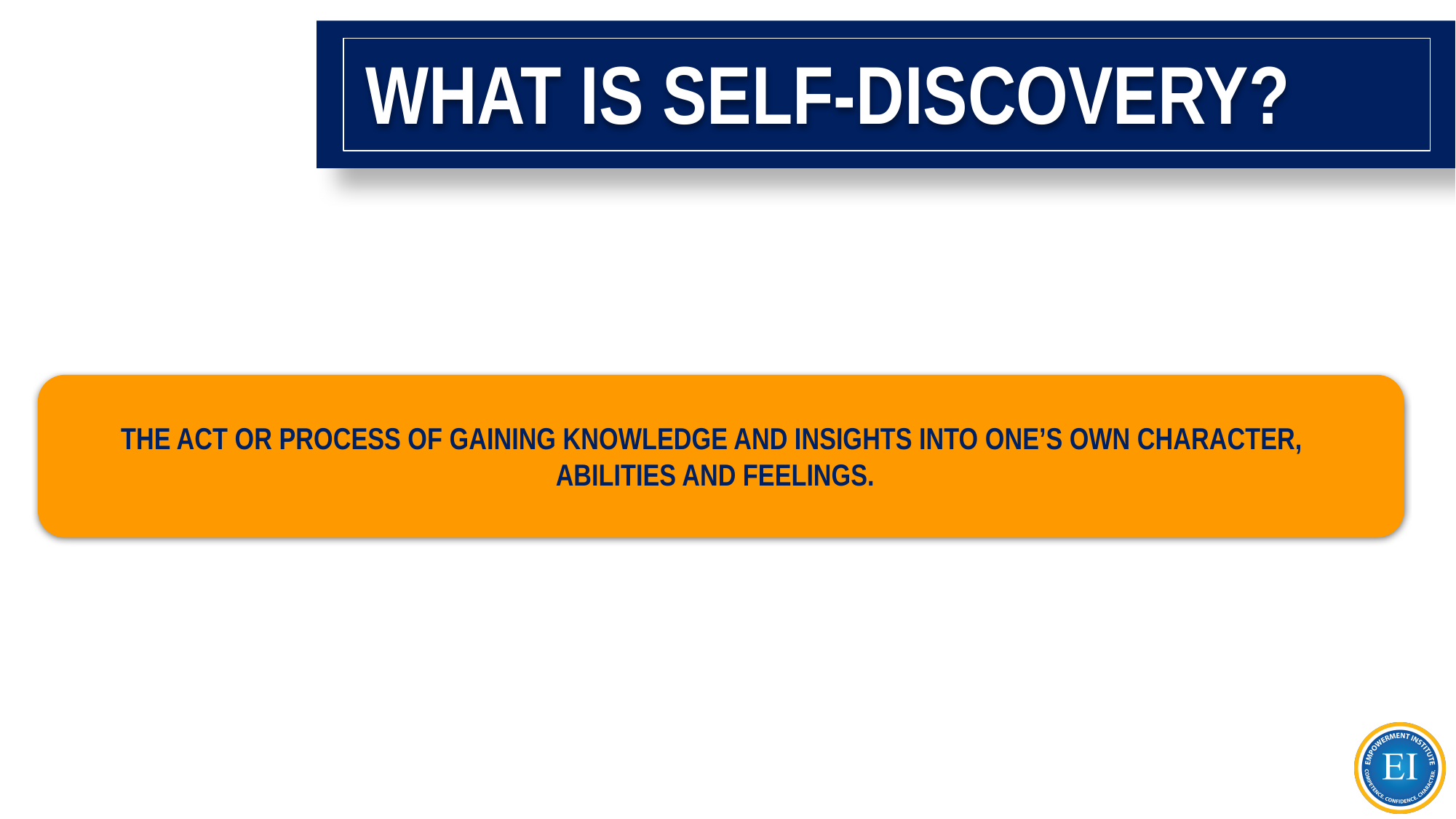

# WHAT IS SELF-DISCOVERY?

THE ACT OR PROCESS OF GAINING KNOWLEDGE AND INSIGHTS INTO ONE’S OWN CHARACTER,
ABILITIES AND FEELINGS.